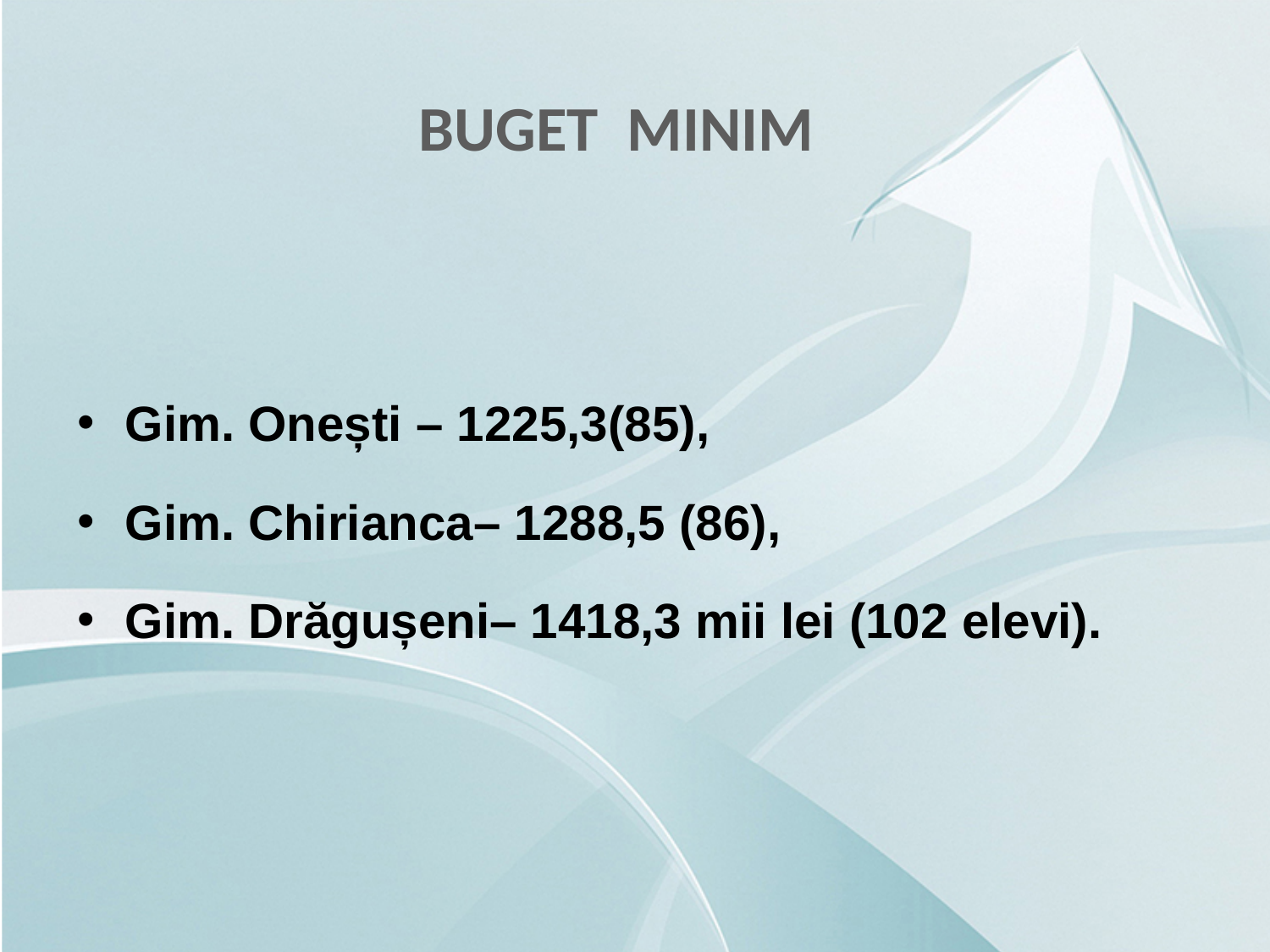

BUGET  MINIM
Gim. Onești – 1225,3(85),
Gim. Chirianca– 1288,5 (86),
Gim. Drăgușeni– 1418,3 mii lei (102 elevi).